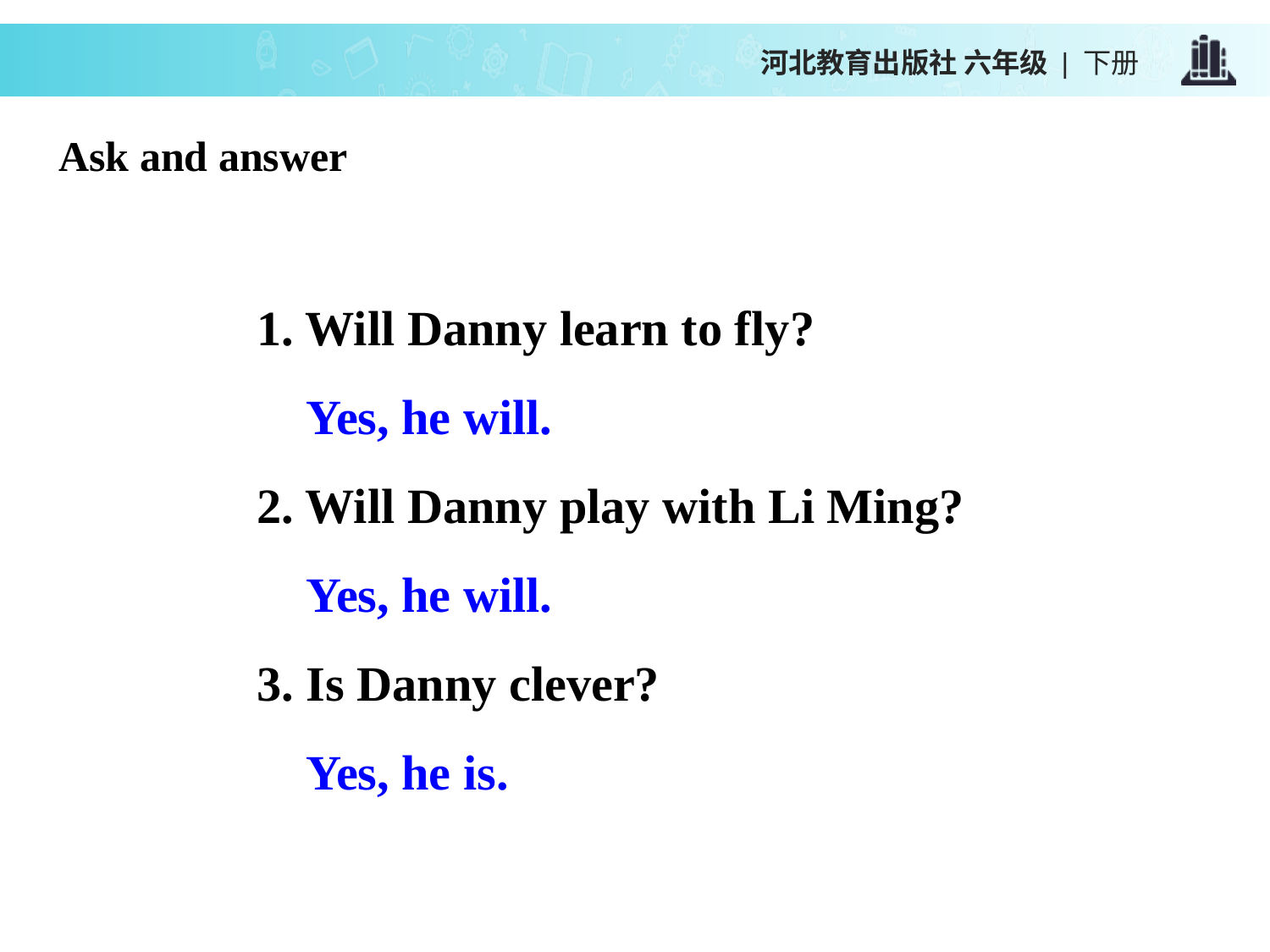

Ask and answer
1. Will Danny learn to fly?
    Yes, he will.
2. Will Danny play with Li Ming?
    Yes, he will.
3. Is Danny clever?
    Yes, he is.